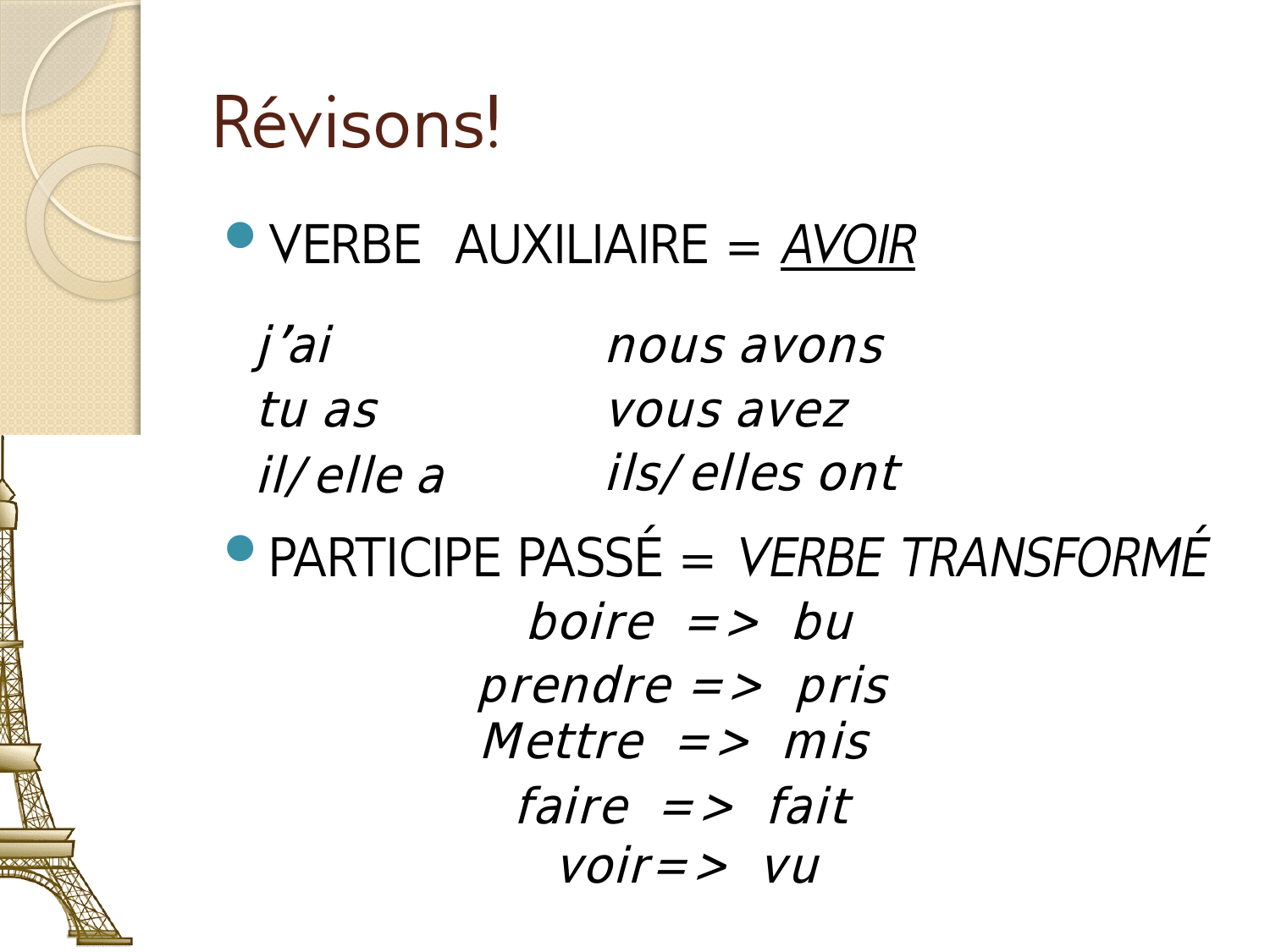

# Révisons!
VERBE  AUXILIAIRE = AVOIR

PARTICIPE PASSÉ = VERBE TRANSFORMÉ
j’ai
nous avons
tu as
vous avez
ils/elles ont
il/elle a
boire  =>  bu
prendre =>  pris
Mettre  =>  mis
faire  =>  fait
voir=>  vu